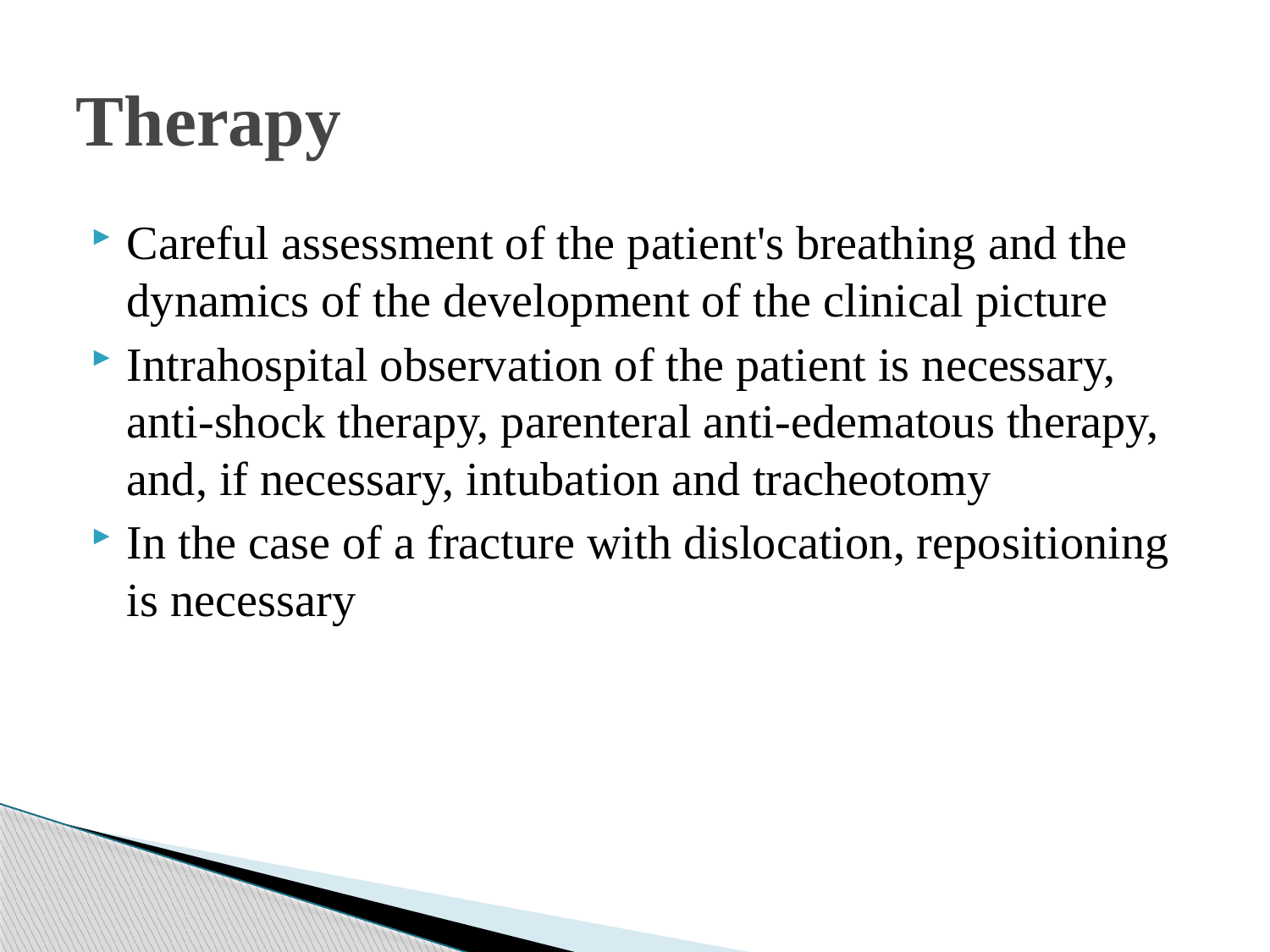

# Therapy
Careful assessment of the patient's breathing and the dynamics of the development of the clinical picture
Intrahospital observation of the patient is necessary, anti-shock therapy, parenteral anti-edematous therapy, and, if necessary, intubation and tracheotomy
In the case of a fracture with dislocation, repositioning is necessary